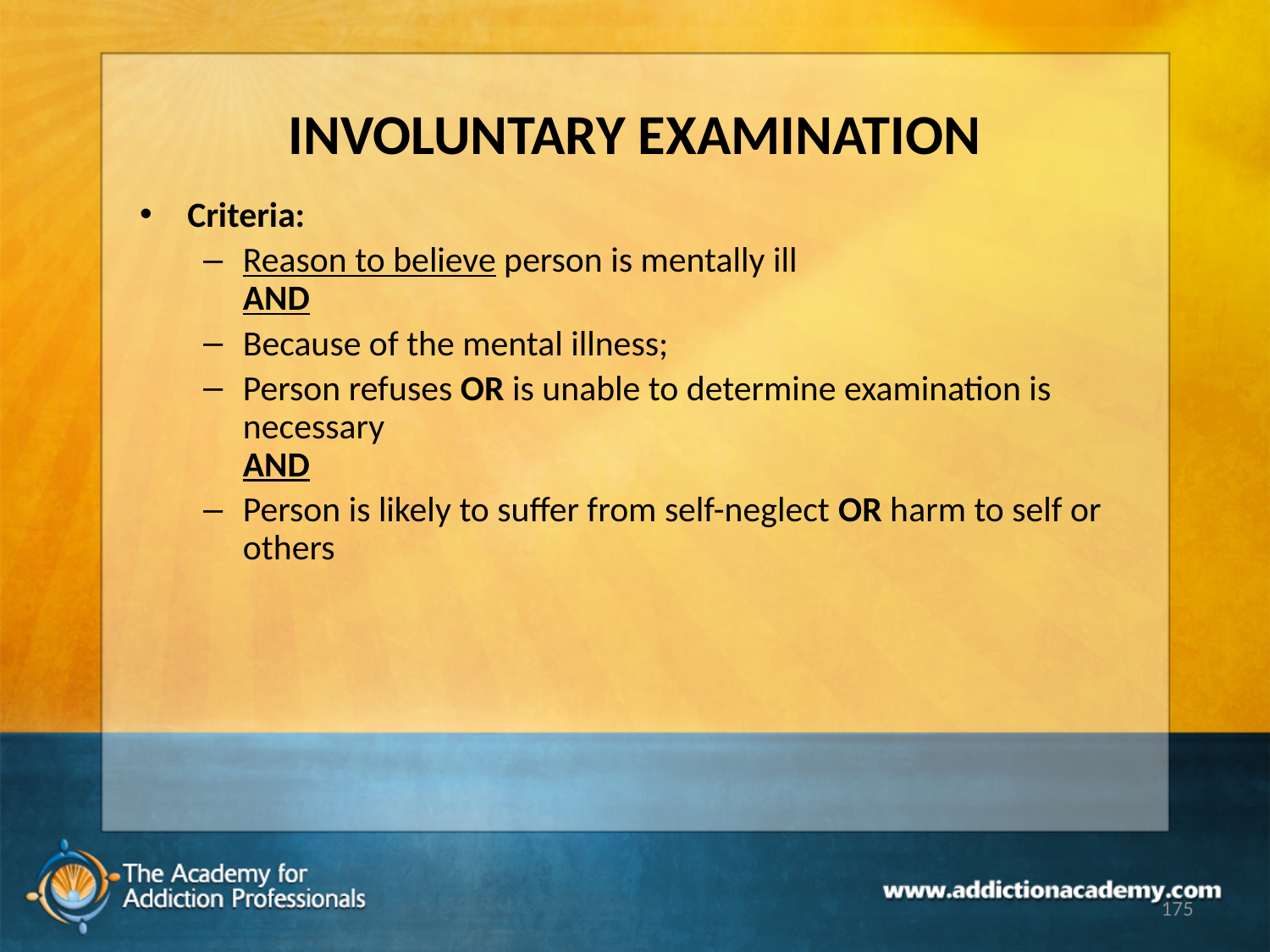

# INVOLUNTARY EXAMINATION
Criteria:
Reason to believe person is mentally ill
AND
Because of the mental illness;
Person refuses OR is unable to determine examination is necessary
AND
Person is likely to suffer from self-neglect OR harm to self or others
175